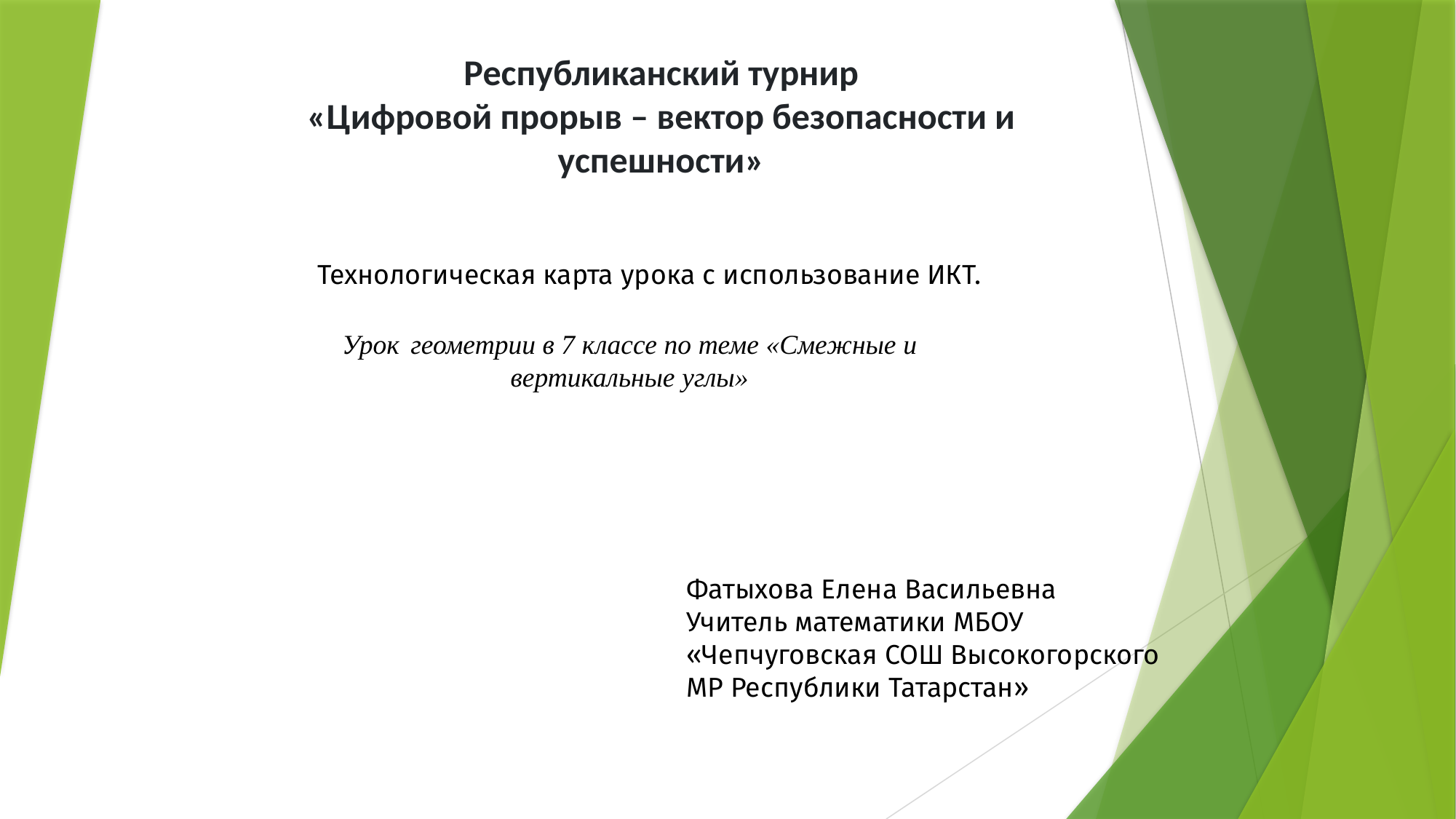

Республиканский турнир
«Цифровой прорыв – вектор безопасности и успешности»
Технологическая карта урока с использование ИКТ.
Урок геометрии в 7 классе по теме «Смежные и вертикальные углы»
Фатыхова Елена Васильевна
Учитель математики МБОУ «Чепчуговская СОШ Высокогорского МР Республики Татарстан»